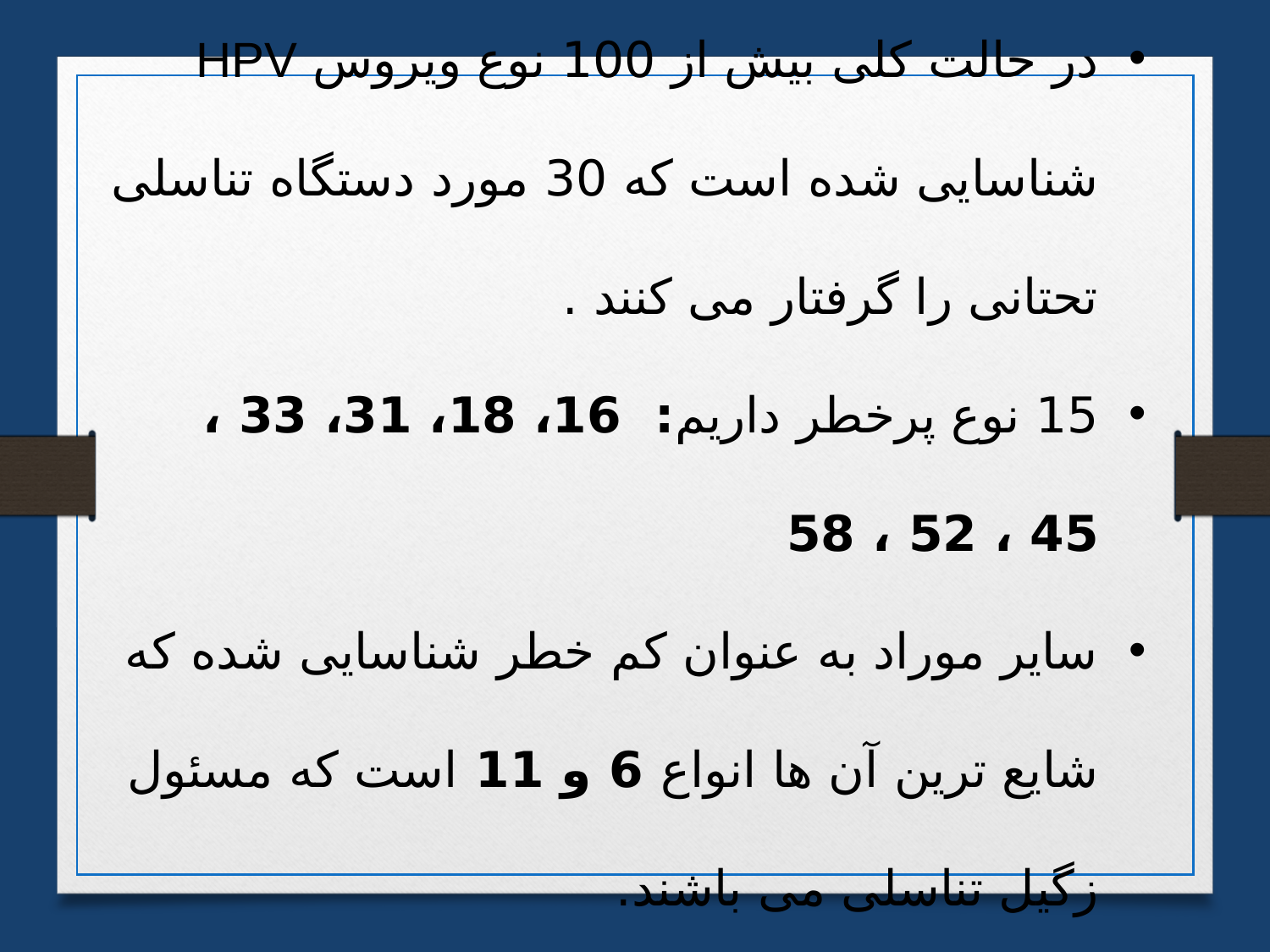

در حالت کلی بیش از 100 نوع ویروس HPV شناسایی شده است که 30 مورد دستگاه تناسلی تحتانی را گرفتار می کنند .
15 نوع پرخطر داریم:  16، 18، 31، 33 ، 45 ، 52 ، 58
سایر موراد به عنوان کم خطر شناسایی شده که شایع ترین آن ها انواع 6 و 11 است که مسئول زگیل تناسلی می باشند.